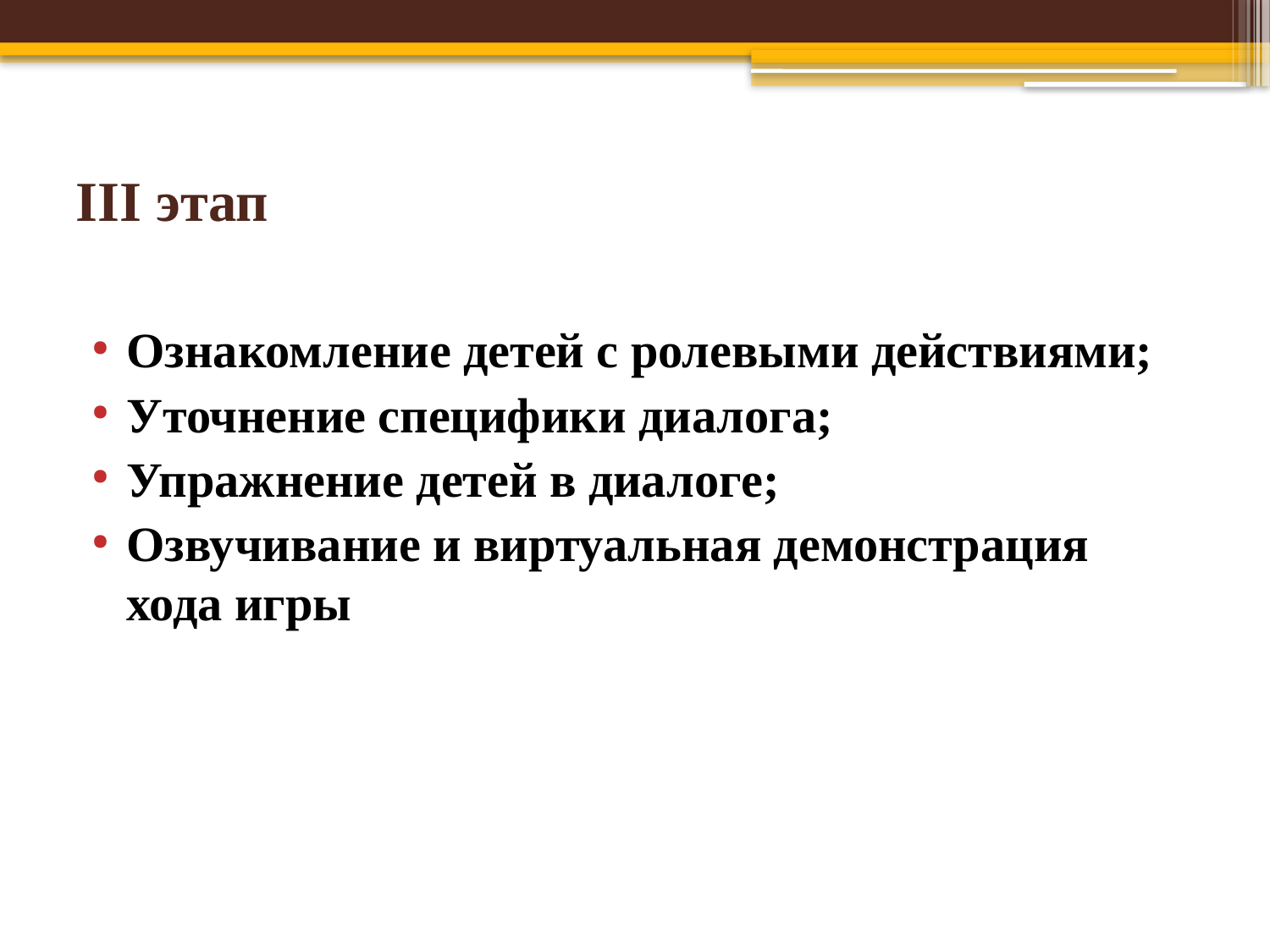

# III этап
Ознакомление детей с ролевыми действиями;
Уточнение специфики диалога;
Упражнение детей в диалоге;
Озвучивание и виртуальная демонстрация хода игры